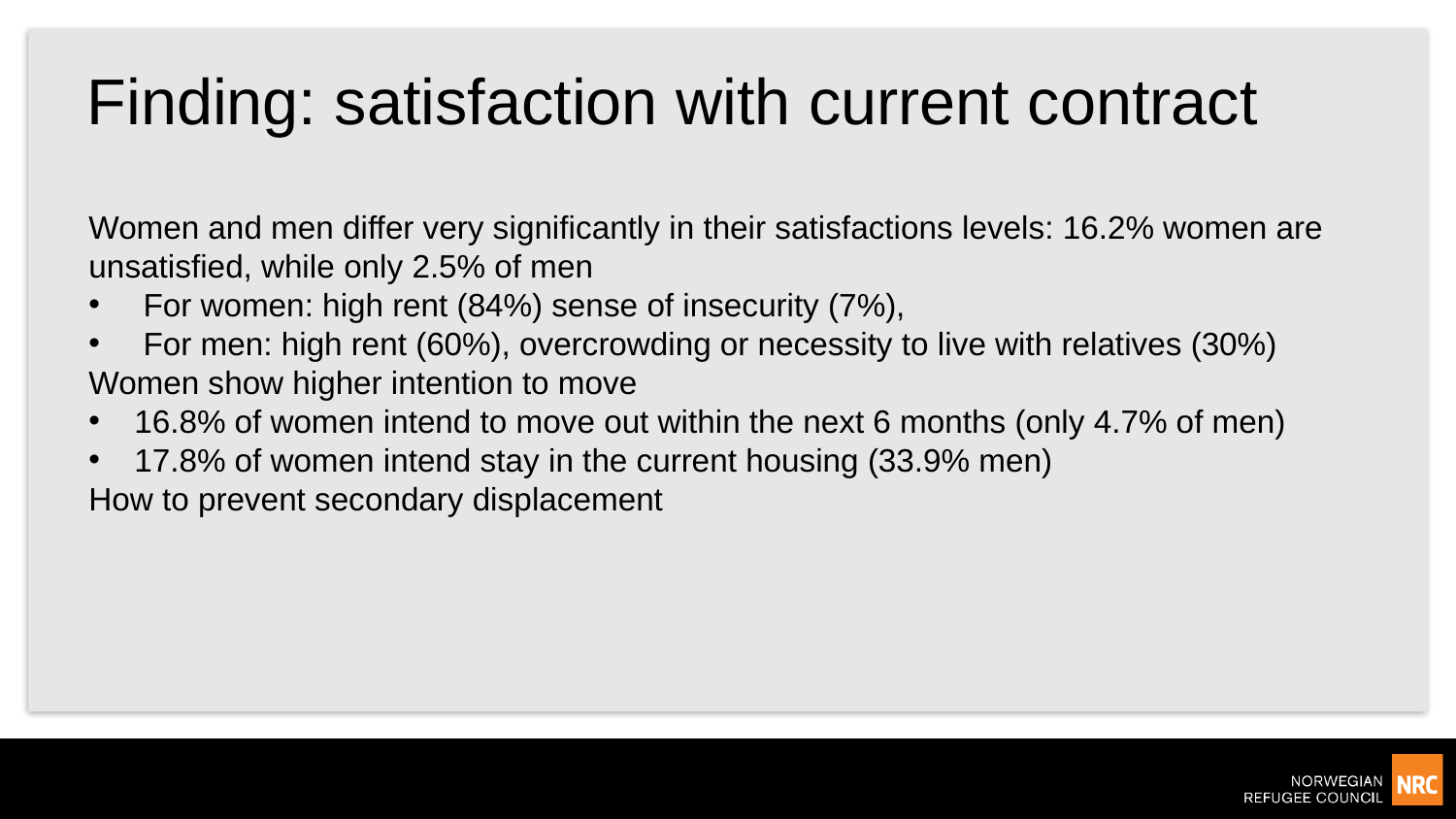

# Finding: satisfaction with current contract
Women and men differ very significantly in their satisfactions levels: 16.2% women are unsatisfied, while only 2.5% of men
For women: high rent (84%) sense of insecurity (7%),
For men: high rent (60%), overcrowding or necessity to live with relatives (30%)
Women show higher intention to move
16.8% of women intend to move out within the next 6 months (only 4.7% of men)
17.8% of women intend stay in the current housing (33.9% men)
How to prevent secondary displacement